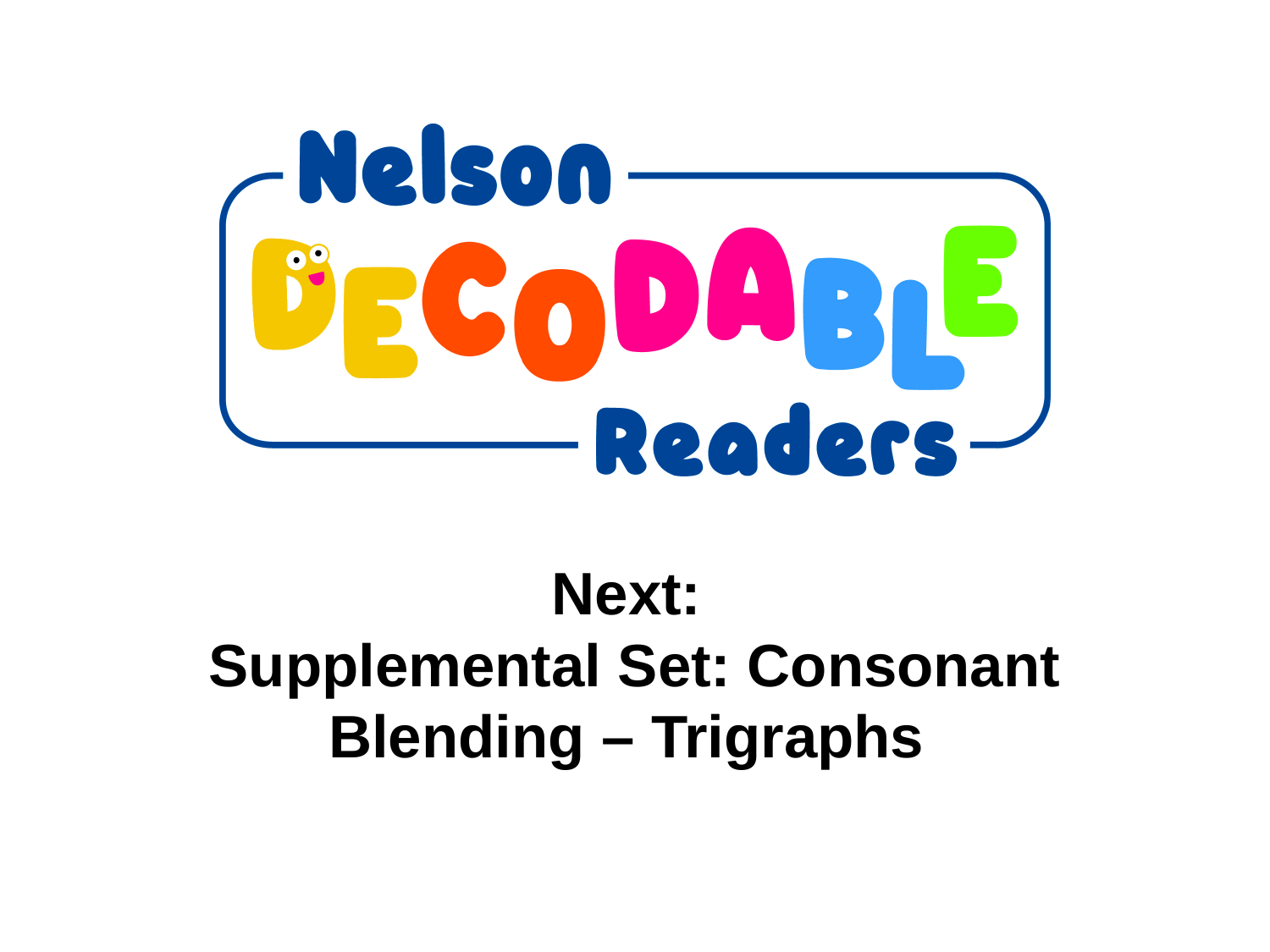

Next:
Supplemental Set: Consonant Blending – Trigraphs